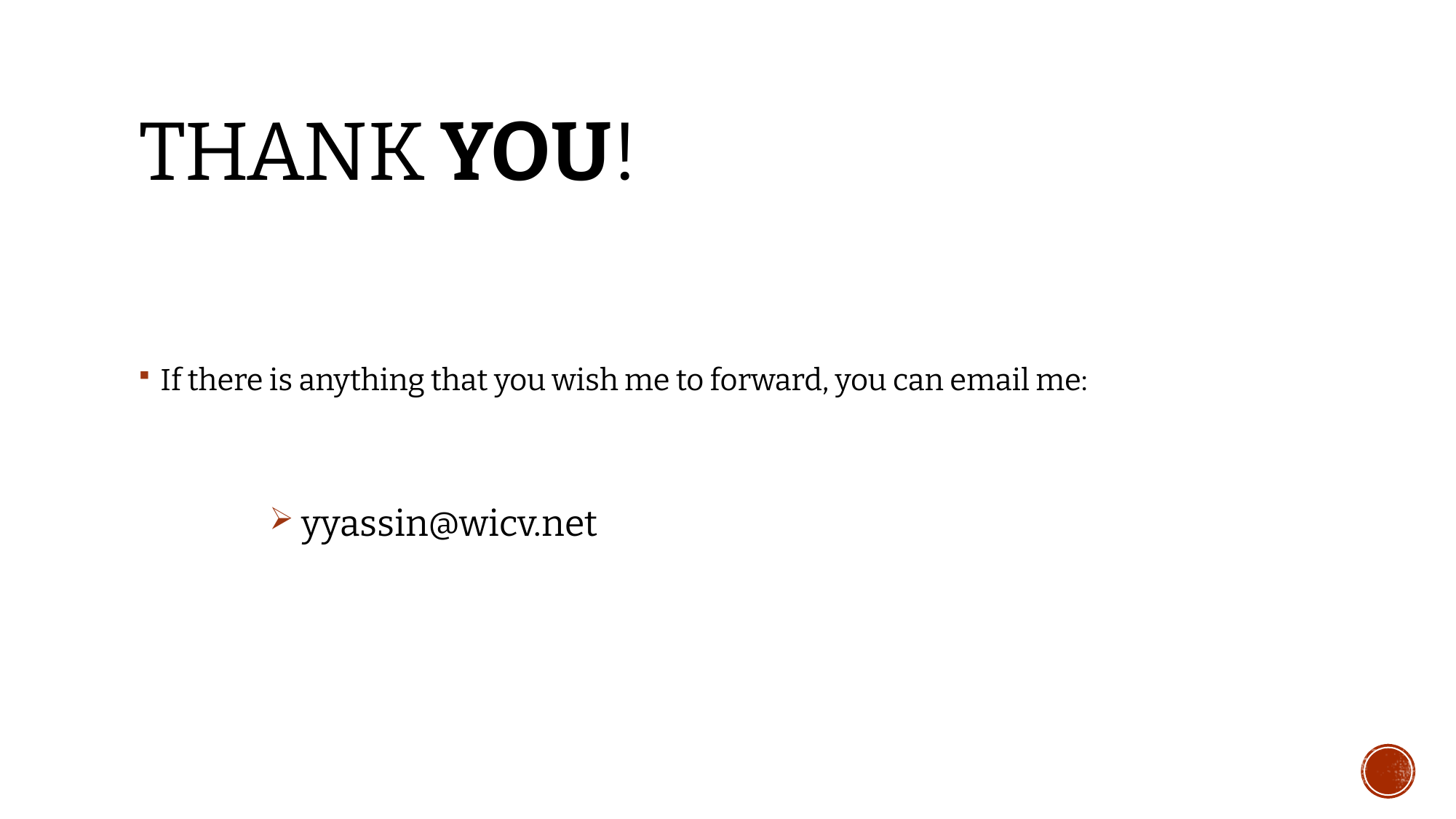

# Thank you!

If there is anything that you wish me to forward, you can email me:

 yyassin@wicv.net